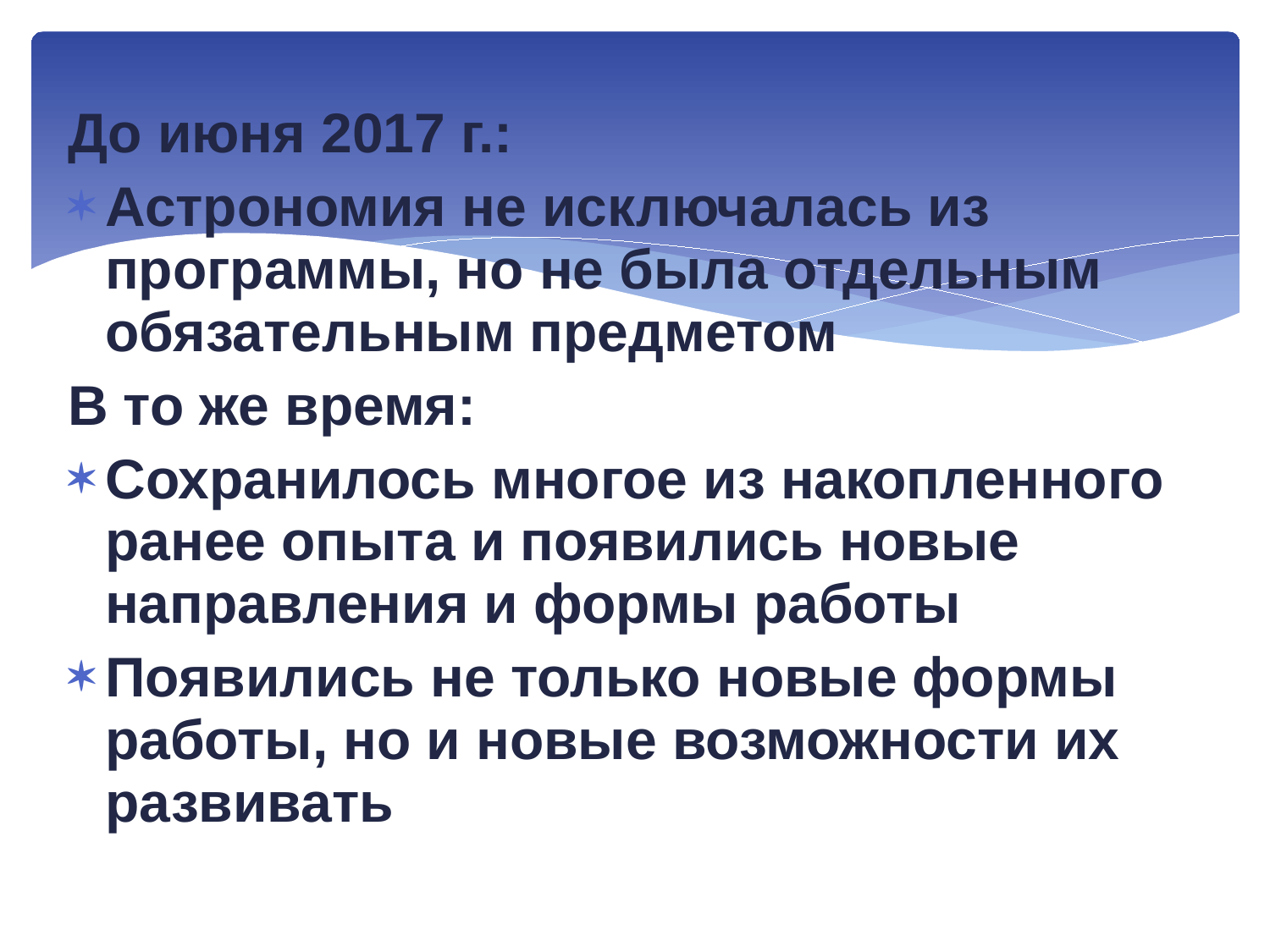

До июня 2017 г.:
Астрономия не исключалась из программы, но не была отдельным обязательным предметом
В то же время:
Сохранилось многое из накопленного ранее опыта и появились новые направления и формы работы
Появились не только новые формы работы, но и новые возможности их развивать